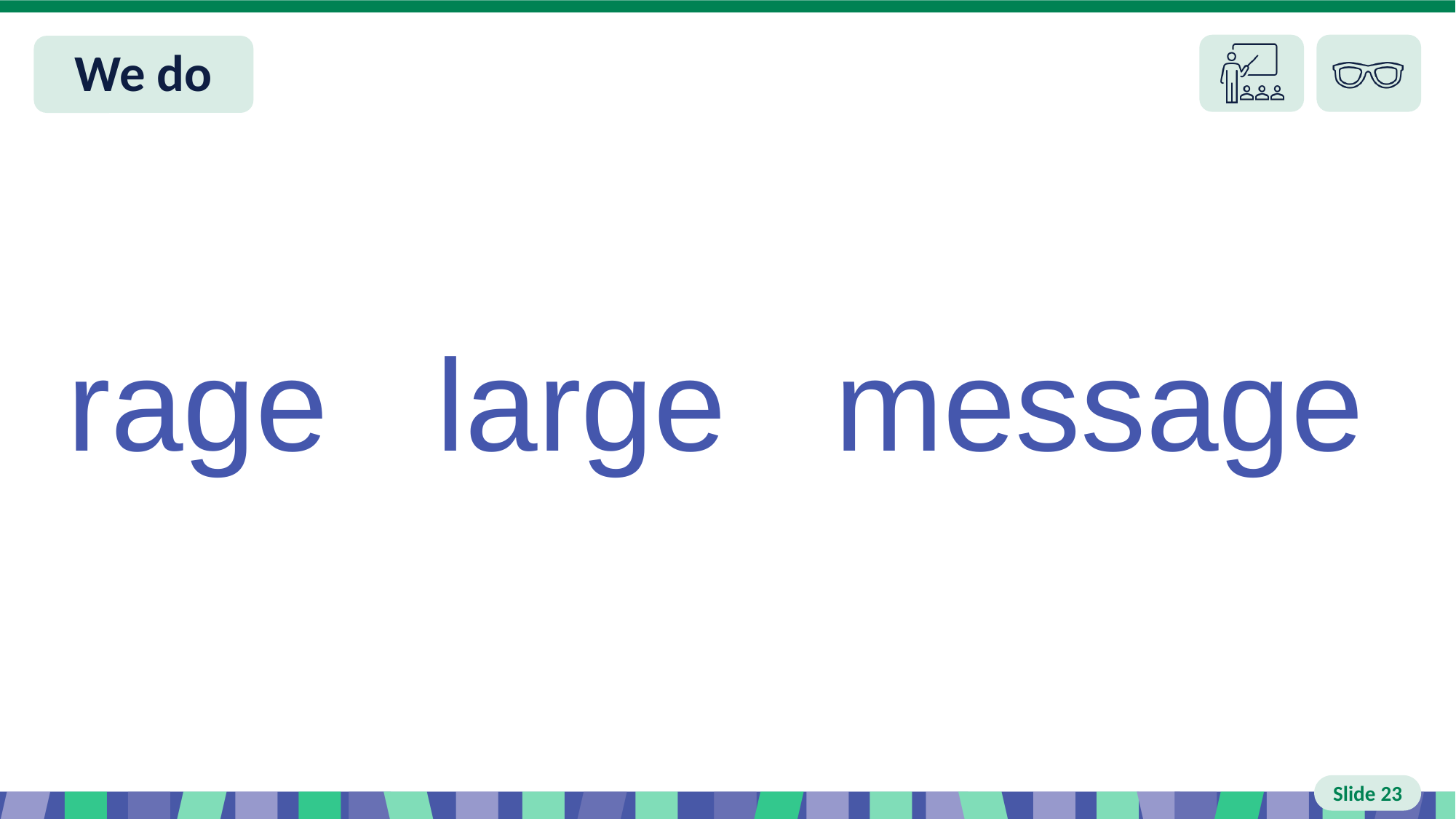

# Slide 23 We do

rage   large   message